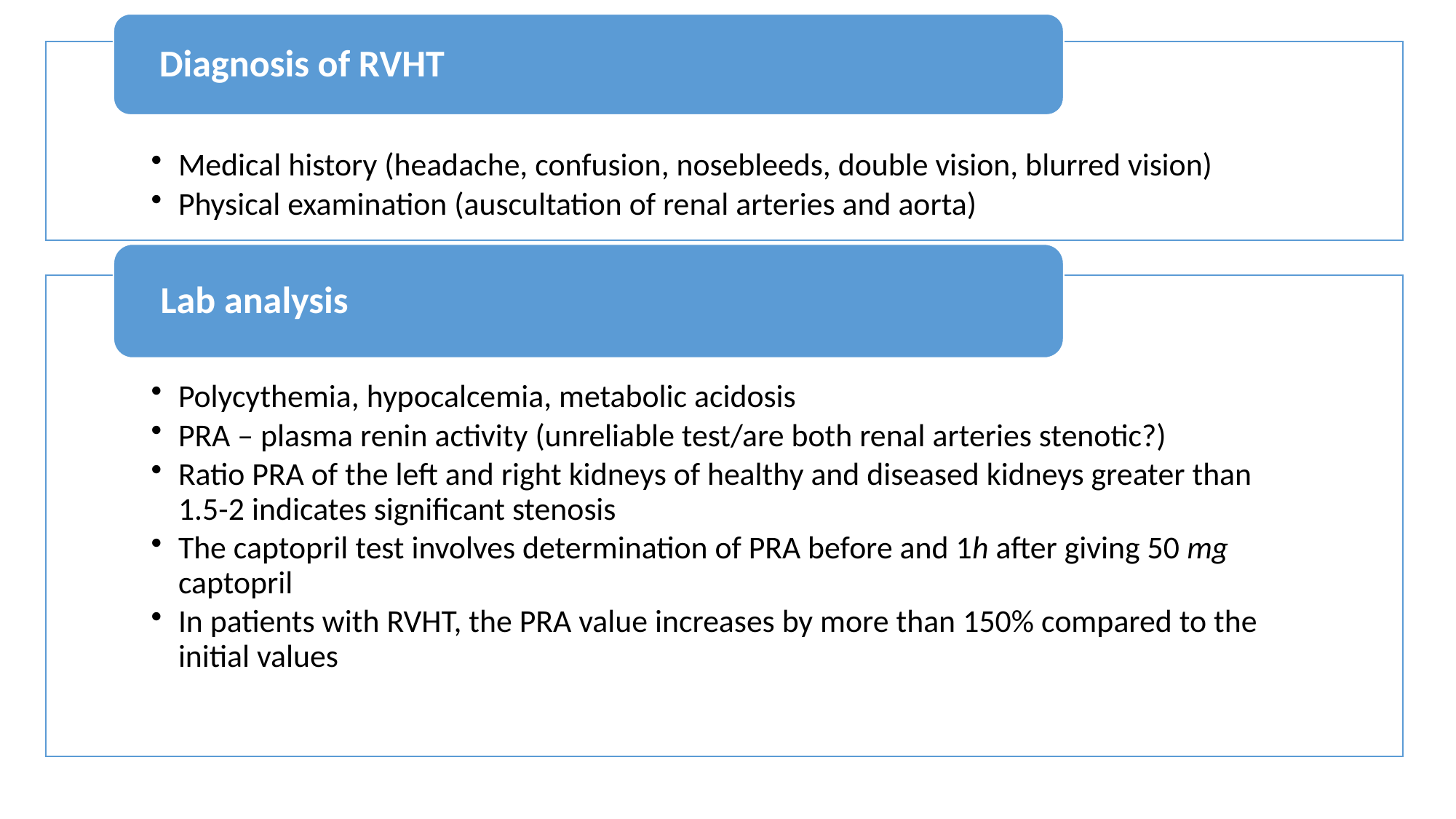

Medical history (headache, confusion, nosebleeds, double vision, blurred vision)
Physical examination (auscultation of renal arteries and aorta)
Diagnosis of RVHT
Polycythemia, hypocalcemia, metabolic acidosis
PRA – plasma renin activity (unreliable test/are both renal arteries stenotic?)
Ratio PRA of the left and right kidneys of healthy and diseased kidneys greater than 1.5-2 indicates significant stenosis
The captopril test involves determination of PRA before and 1h after giving 50 mg captopril
In patients with RVHT, the PRA value increases by more than 150% compared to the initial values
Lab analysis